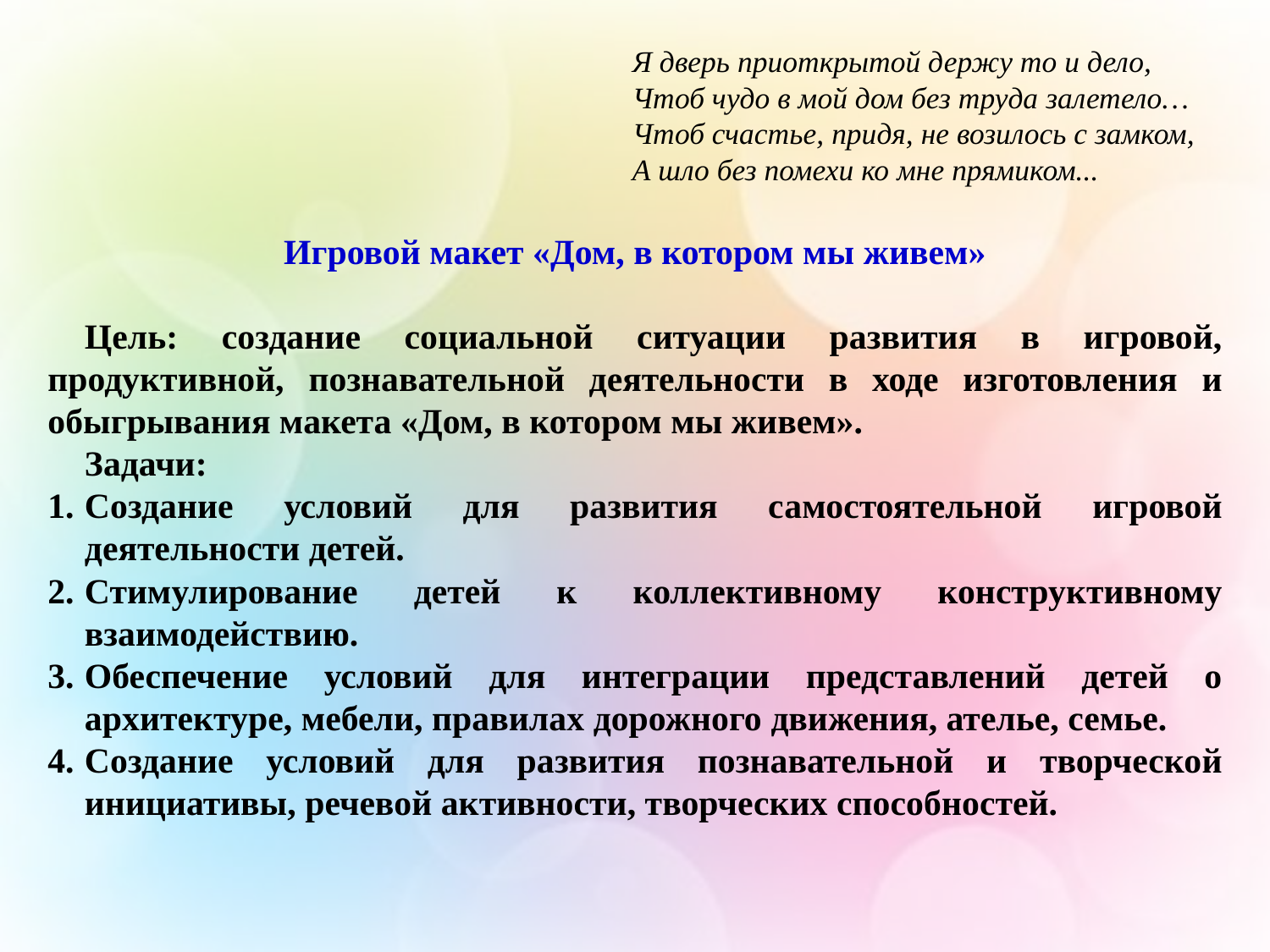

Я дверь приоткрытой держу то и дело,
Чтоб чудо в мой дом без труда залетело…
Чтоб счастье, придя, не возилось с замком,
А шло без помехи ко мне прямиком...

Игровой макет «Дом, в котором мы живем»

Цель: создание социальной ситуации развития в игровой, продуктивной, познавательной деятельности в ходе изготовления и обыгрывания макета «Дом, в котором мы живем».
Задачи:
Создание условий для развития самостоятельной игровой деятельности детей.
Стимулирование детей к коллективному конструктивному взаимодействию.
Обеспечение условий для интеграции представлений детей о архитектуре, мебели, правилах дорожного движения, ателье, семье.
Создание условий для развития познавательной и творческой инициативы, речевой активности, творческих способностей.